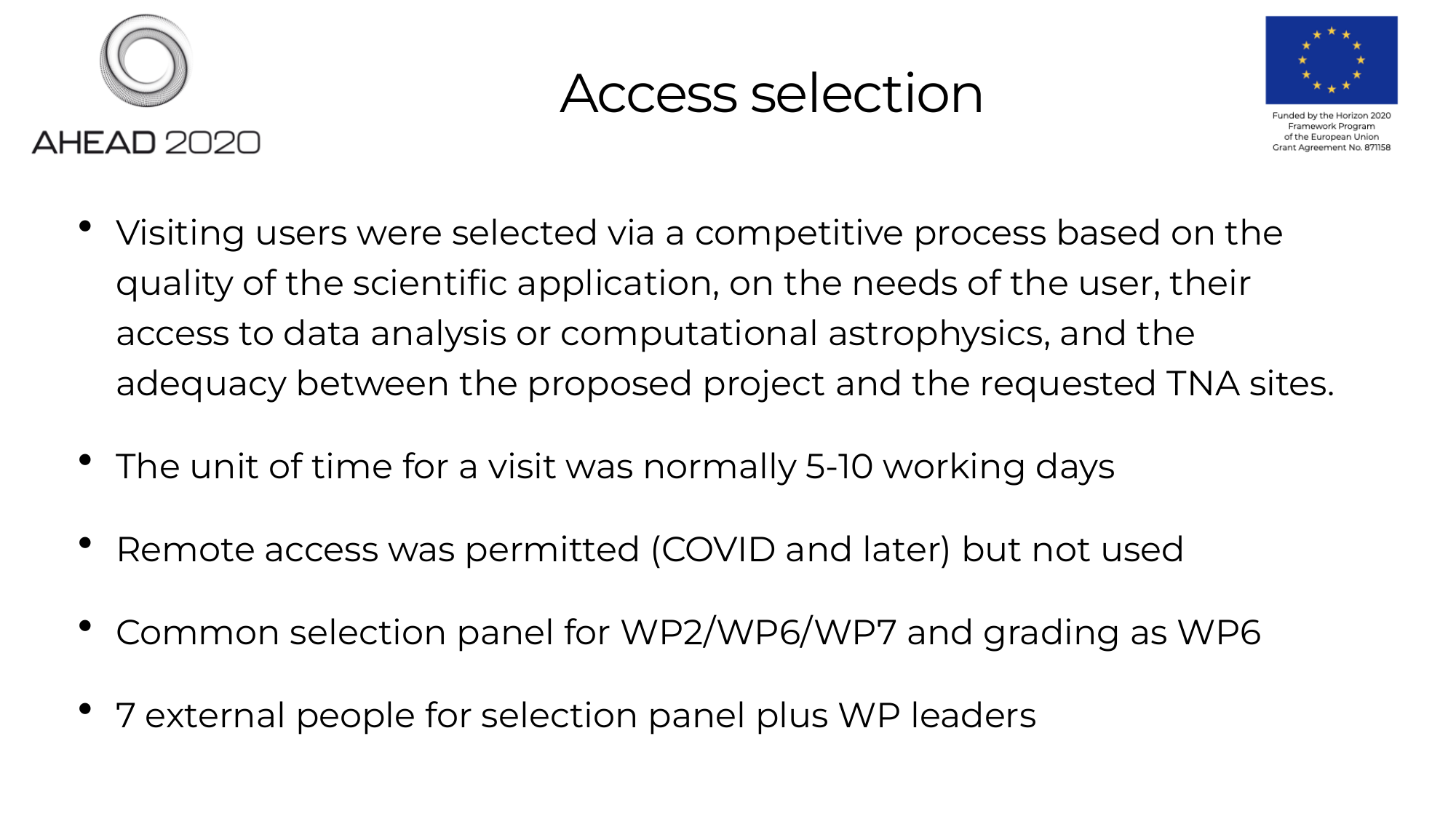

# Access selection
Visiting users were selected via a competitive process based on the quality of the scientific application, on the needs of the user, their access to data analysis or computational astrophysics, and the adequacy between the proposed project and the requested TNA sites.
The unit of time for a visit was normally 5-10 working days
Remote access was permitted (COVID and later) but not used
Common selection panel for WP2/WP6/WP7 and grading as WP6
7 external people for selection panel plus WP leaders